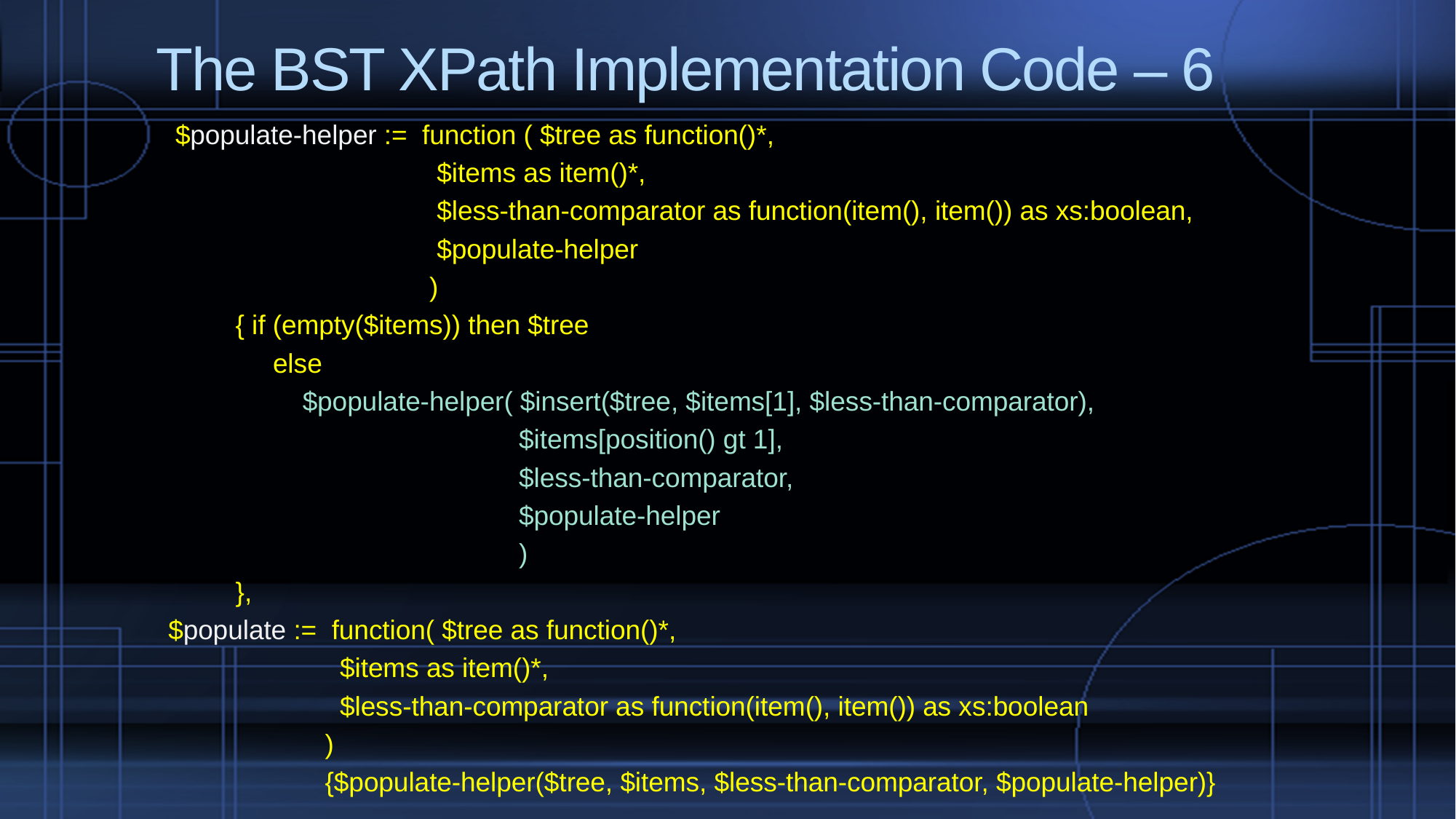

# The BST XPath Implementation Code – 6
 $populate-helper :=  function ( $tree as function()*,
	                                    $items as item()*,
	                                    $less-than-comparator as function(item(), item()) as xs:boolean,
	                                    $populate-helper
	                                   )
	         { if (empty($items)) then $tree
	              else
	                  $populate-helper( $insert($tree, $items[1], $less-than-comparator),
	                                               $items[position() gt 1],
	                                               $less-than-comparator,
	                                               $populate-helper
	                                               )
	         },
$populate :=  function( $tree as function()*,
	                       $items as item()*,
	                       $less-than-comparator as function(item(), item()) as xs:boolean
	                     )
	                     {$populate-helper($tree, $items, $less-than-comparator, $populate-helper)}